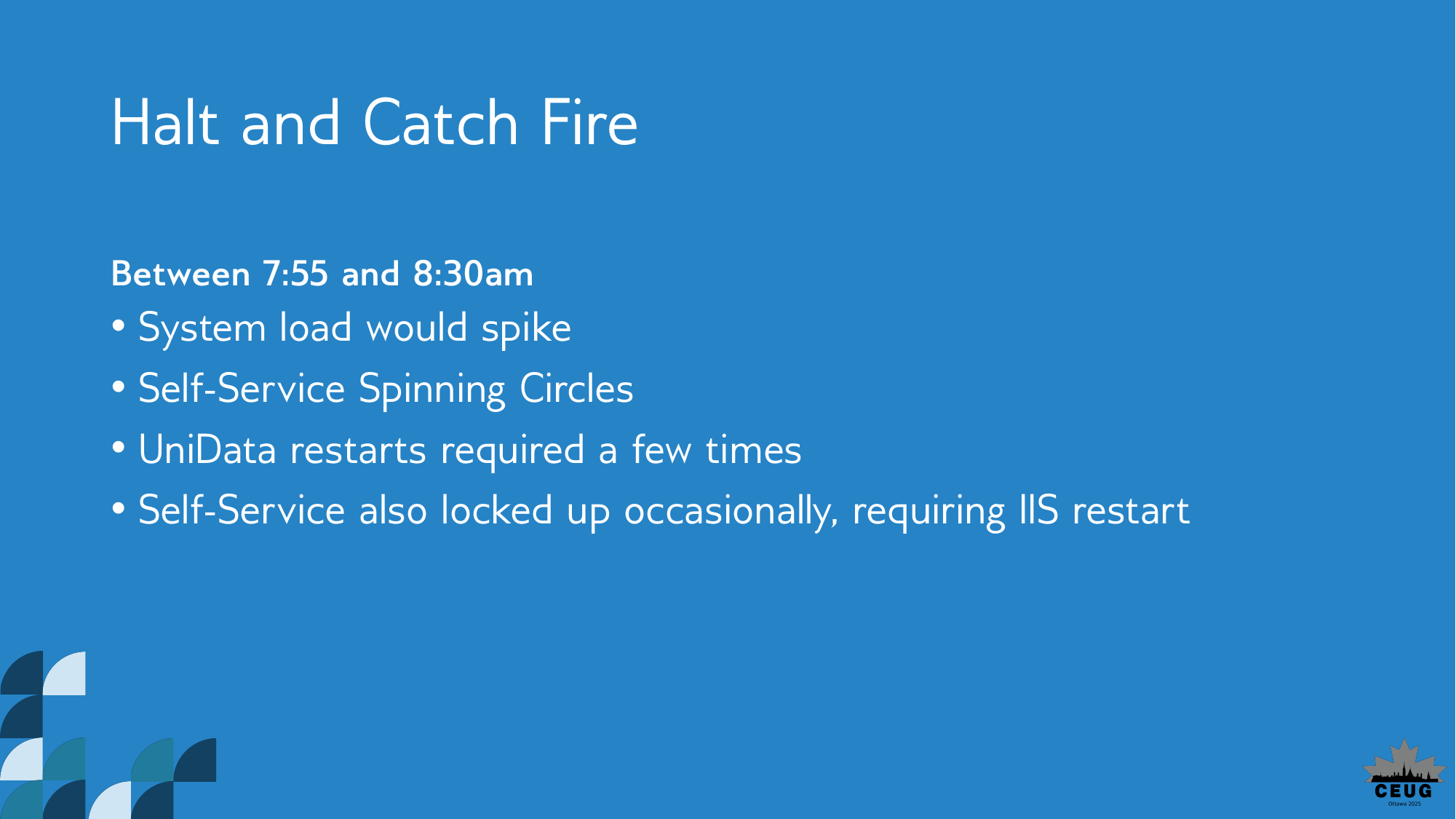

# Halt and Catch Fire
Between 7:55 and 8:30am
System load would spike
Self-Service Spinning Circles
UniData restarts required a few times
Self-Service also locked up occasionally, requiring IIS restart